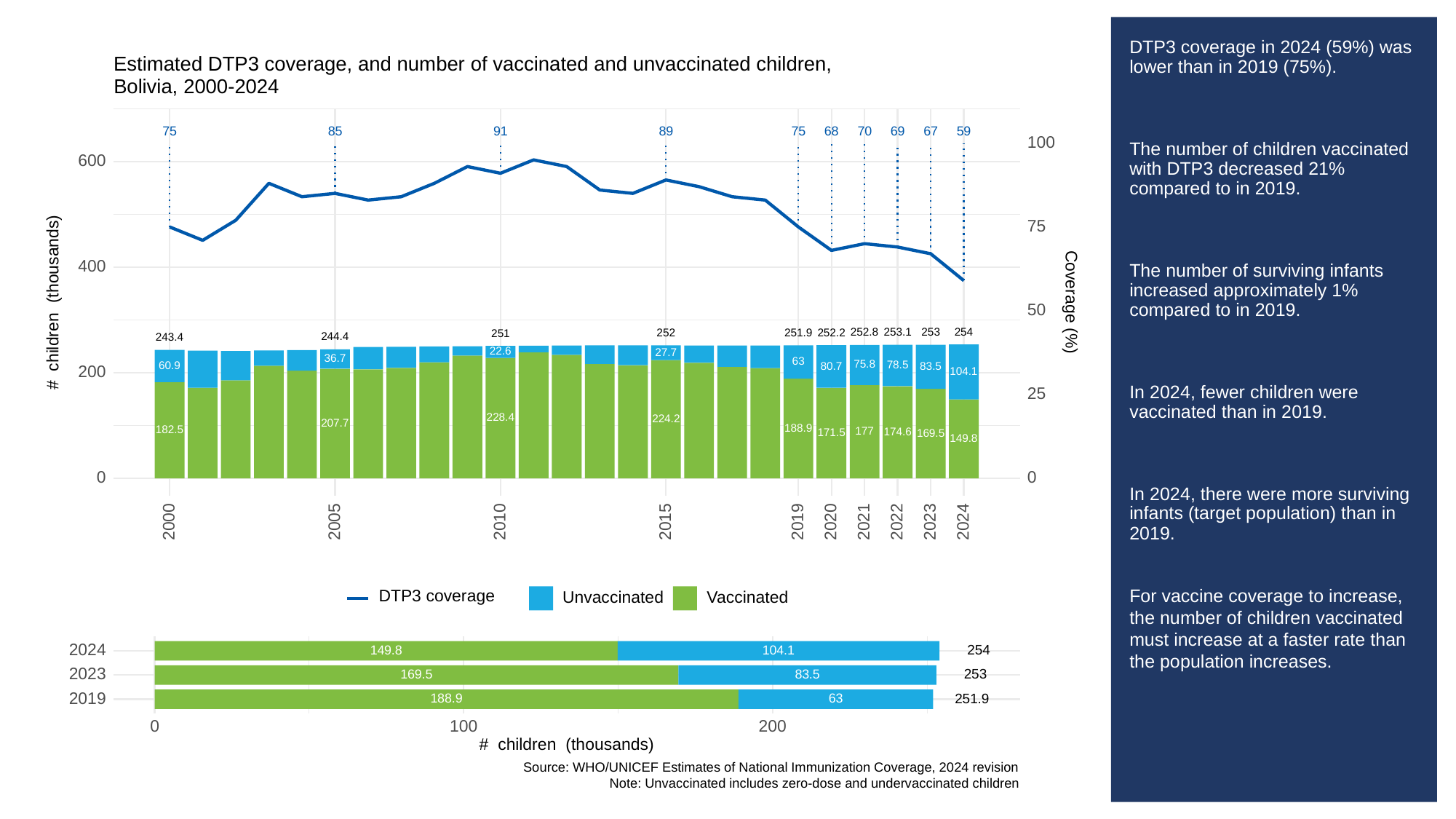

# DTP3 coverage in 2024 (59%) was lower than in 2019 (75%).

The number of children vaccinated with DTP3 decreased 21% compared to in 2019.

The number of surviving infants increased approximately 1% compared to in 2019.

In 2024, fewer children were vaccinated than in 2019.

In 2024, there were more surviving infants (target population) than in 2019.

For vaccine coverage to increase, the number of children vaccinated must increase at a faster rate than the population increases.

Estimated DTP3 coverage, and number of vaccinated and unvaccinated children,
Bolivia, 2000-2024

85
91
89
68
70
69
67
59
75
75
100

600

75
400

#  children  (thousands)
Coverage (%)
50

254
253.1
253
252.8
252.2
252
251.9
251
244.4
243.4

22.6
27.7

36.7

63

75.8
78.5
60.9

80.7
83.5

200

104.1

25

228.4
224.2
207.7
188.9

182.5
177
174.6
171.5
169.5
149.8
0
0

2023
2000
2005
2010
2015
2019
2020
2021
2022
2024

DTP3 coverage
Unvaccinated
Vaccinated

2024
254
149.8
104.1

2023
253
83.5
169.5

2019
251.9
63
188.9

0
100
200
#  children  (thousands)
Source: WHO/UNICEF Estimates of National Immunization Coverage, 2024 revision
Note: Unvaccinated includes zero-dose and undervaccinated children